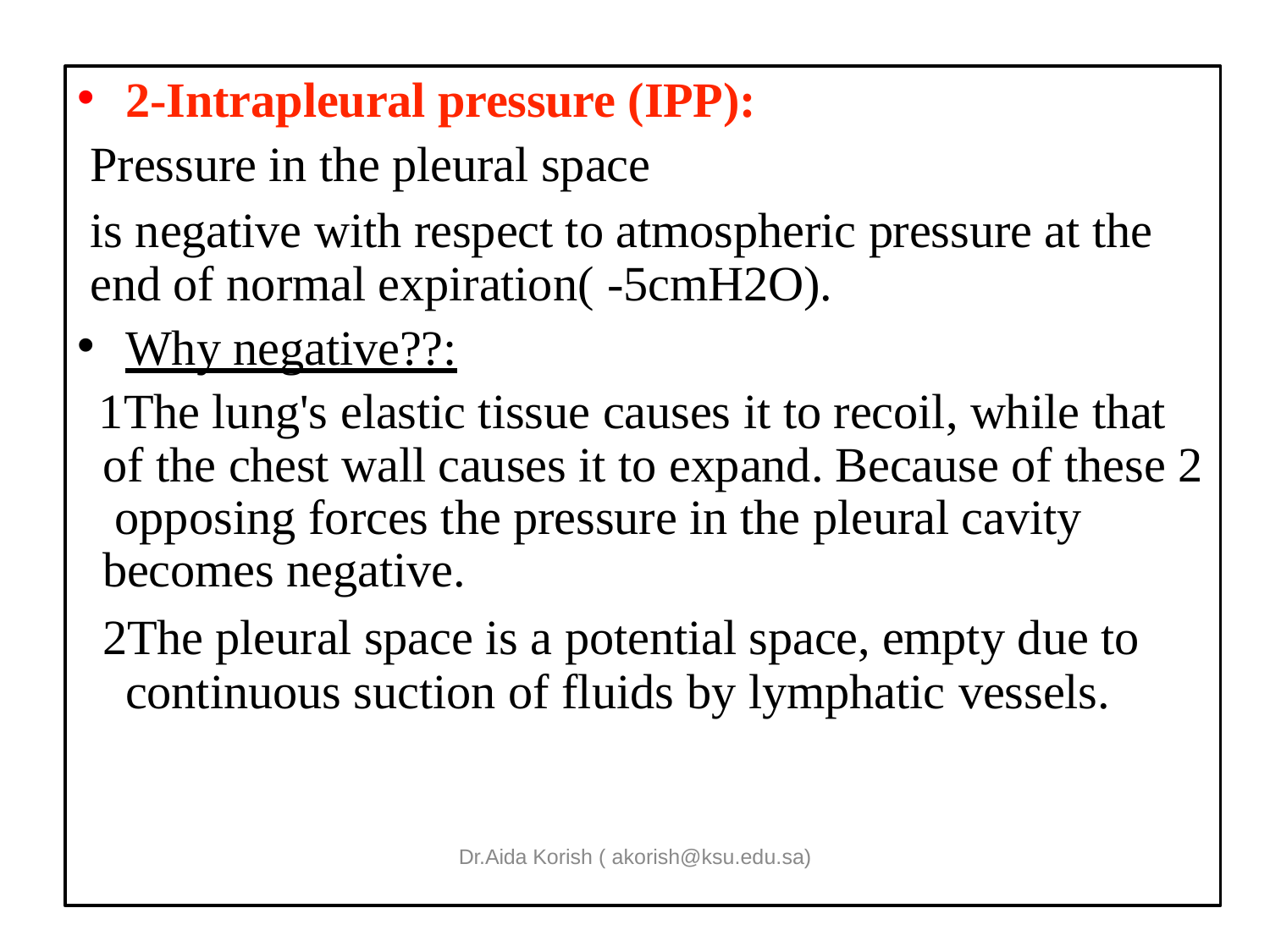

2-Intrapleural pressure (IPP):
Pressure in the pleural space
is negative with respect to atmospheric pressure at the  end of normal expiration( -5cmH2O).
Why negative??:
The lung's elastic tissue causes it to recoil, while that  of the chest wall causes it to expand. Because of these 2  opposing forces the pressure in the pleural cavity  becomes negative.
The pleural space is a potential space, empty due to  continuous suction of fluids by lymphatic vessels.
Dr.Aida Korish ( akorish@ksu.edu.sa)